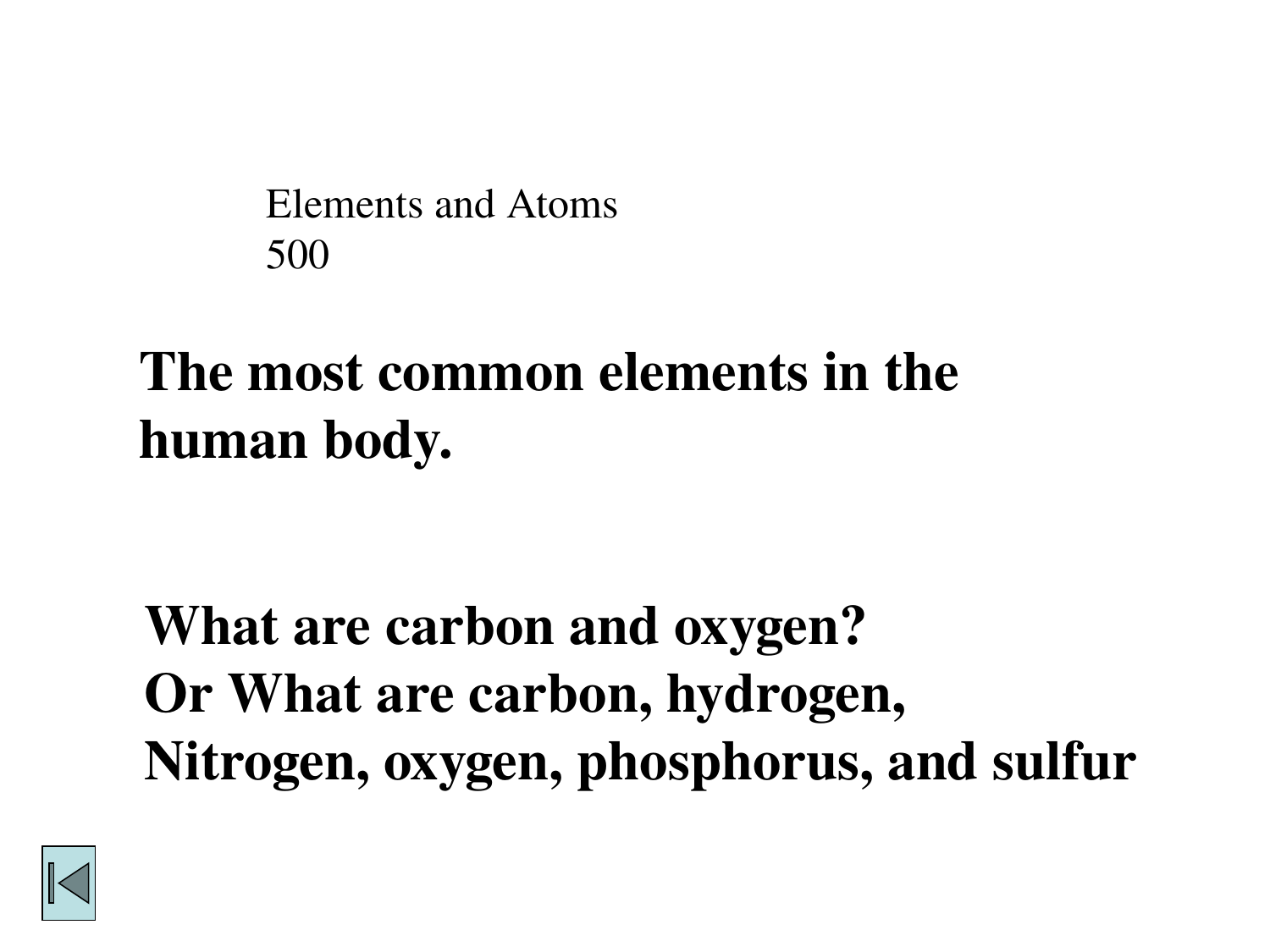

Elements and Atoms
500

The most common elements in the human body.
What are carbon and oxygen?
Or What are carbon, hydrogen,
Nitrogen, oxygen, phosphorus, and sulfur